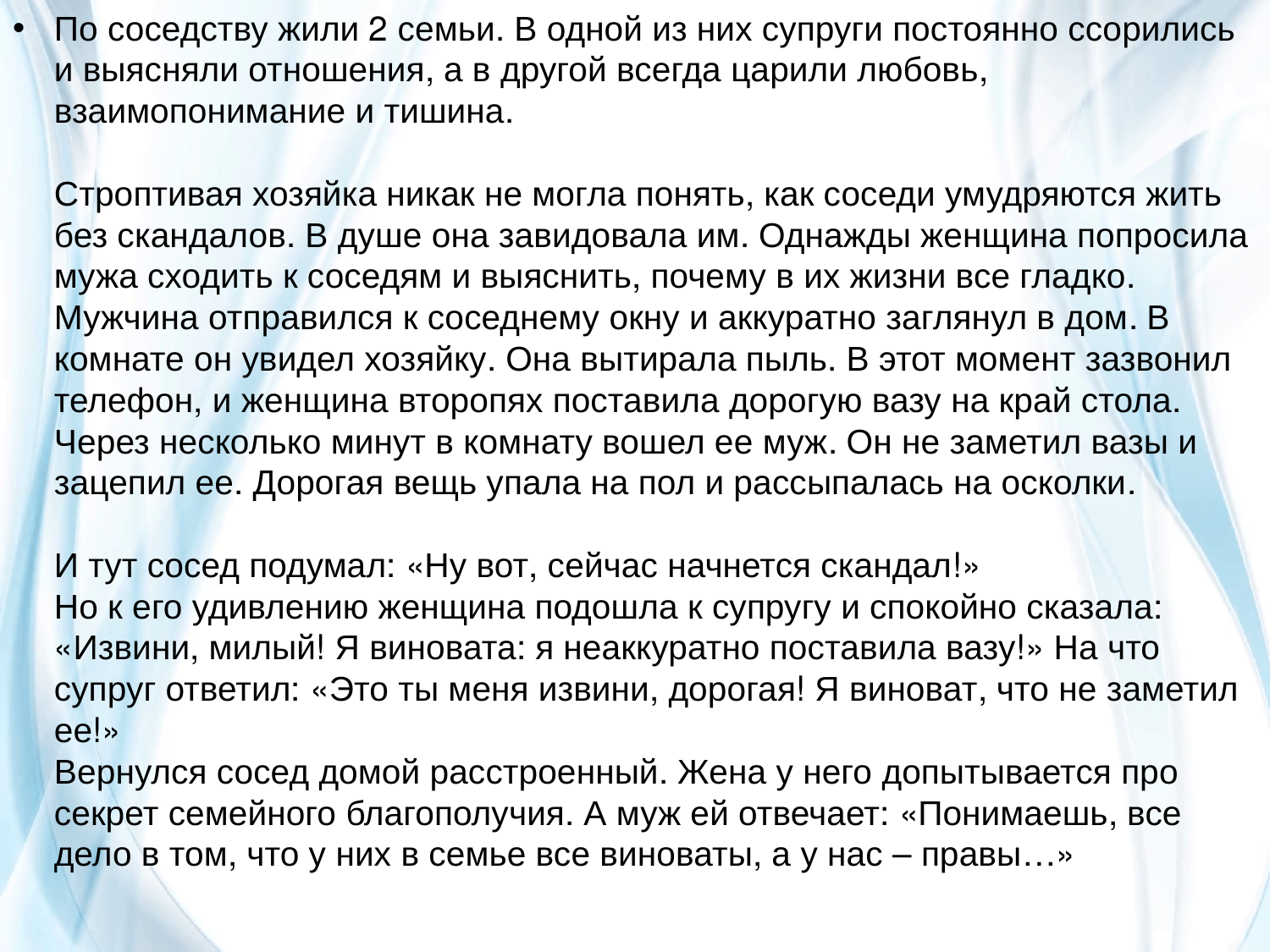

По соседству жили 2 семьи. В одной из них супруги постоянно ссорились и выясняли отношения, а в другой всегда царили любовь, взаимопонимание и тишина.
Строптивая хозяйка никак не могла понять, как соседи умудряются жить без скандалов. В душе она завидовала им. Однажды женщина попросила мужа сходить к соседям и выяснить, почему в их жизни все гладко.
Мужчина отправился к соседнему окну и аккуратно заглянул в дом. В комнате он увидел хозяйку. Она вытирала пыль. В этот момент зазвонил телефон, и женщина второпях поставила дорогую вазу на край стола. Через несколько минут в комнату вошел ее муж. Он не заметил вазы и зацепил ее. Дорогая вещь упала на пол и рассыпалась на осколки.
И тут сосед подумал: «Ну вот, сейчас начнется скандал!»
Но к его удивлению женщина подошла к супругу и спокойно сказала: «Извини, милый! Я виновата: я неаккуратно поставила вазу!» На что супруг ответил: «Это ты меня извини, дорогая! Я виноват, что не заметил ее!»
Вернулся сосед домой расстроенный. Жена у него допытывается про секрет семейного благополучия. А муж ей отвечает: «Понимаешь, все дело в том, что у них в семье все виноваты, а у нас – правы…»
#